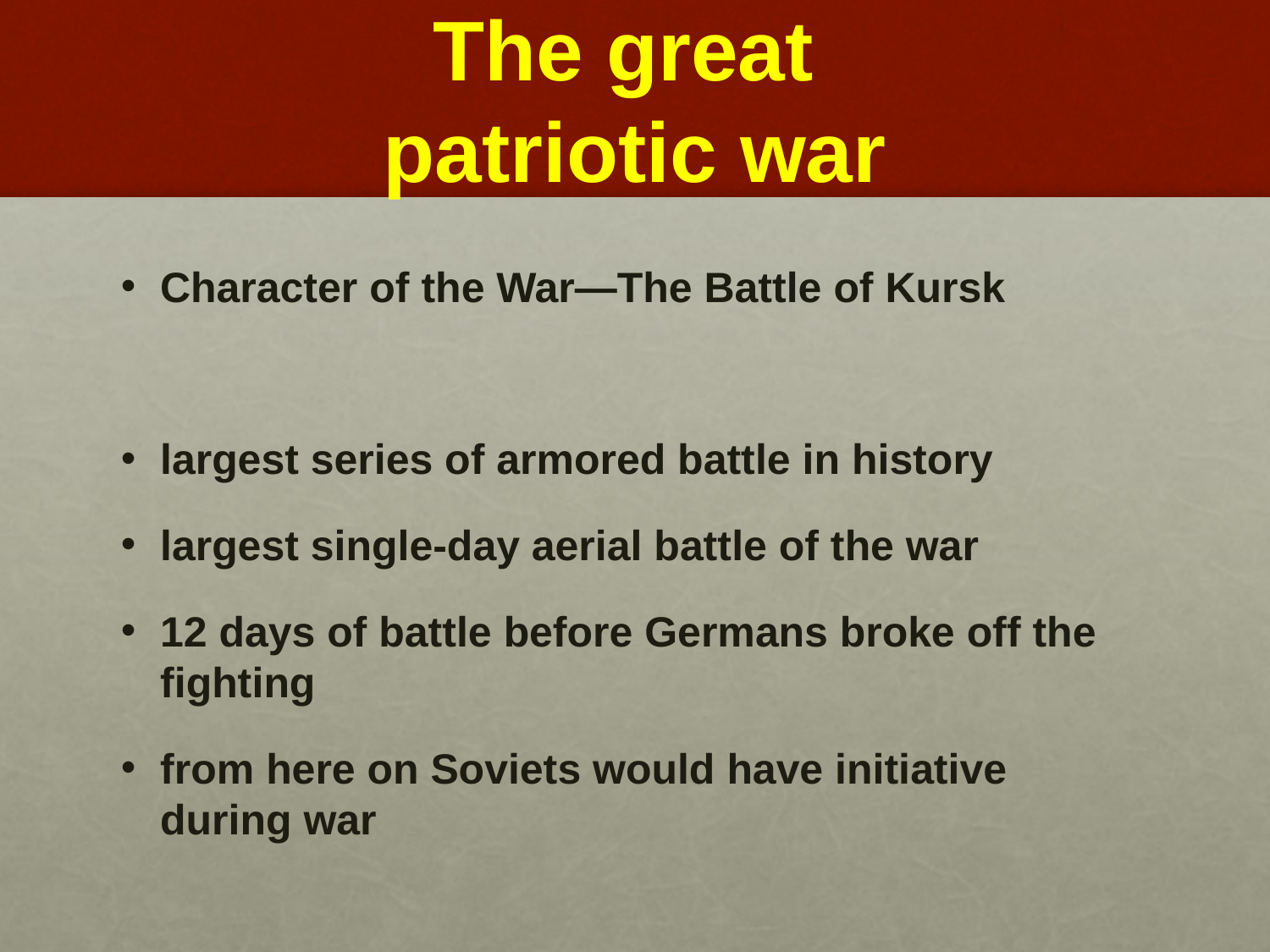

# The great patriotic war
Character of the War—The Battle of Kursk

largest series of armored battle in history
largest single-day aerial battle of the war
12 days of battle before Germans broke off the fighting
from here on Soviets would have initiative during war